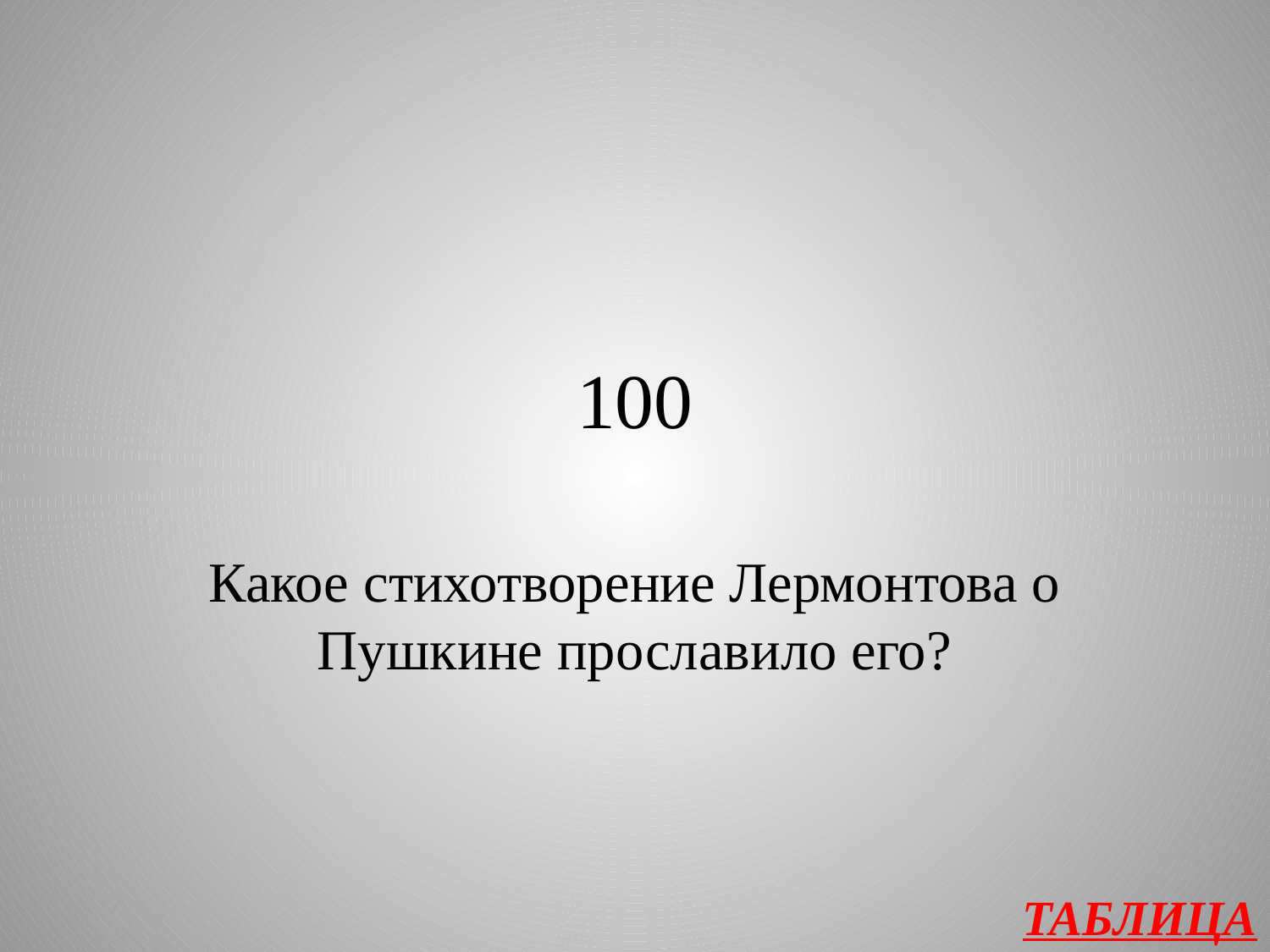

# 100
Какое стихотворение Лермонтова о Пушкине прославило его?
ТАБЛИЦА